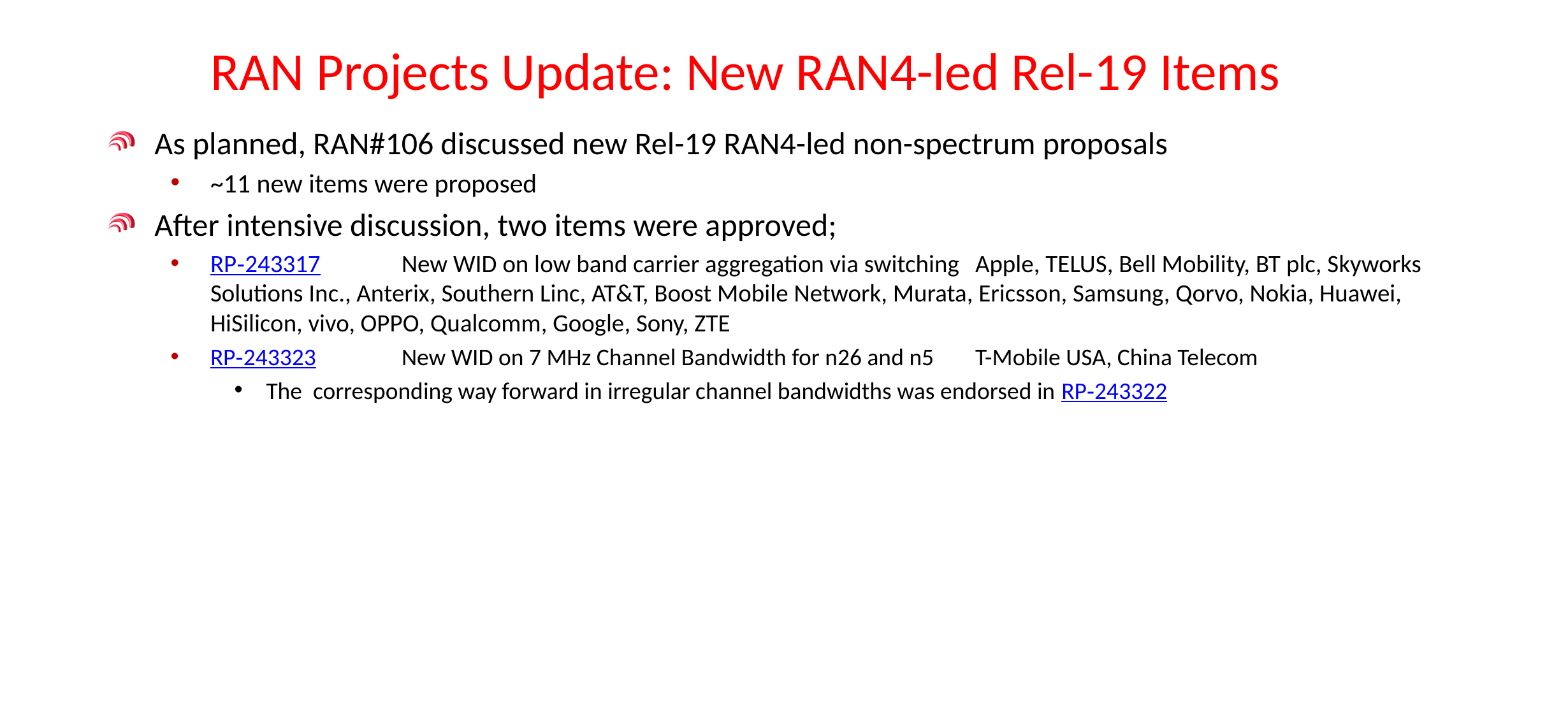

# RAN Projects Update: New RAN4-led Rel-19 Items
As planned, RAN#106 discussed new Rel-19 RAN4-led non-spectrum proposals
~11 new items were proposed
After intensive discussion, two items were approved;
RP‑243317	New WID on low band carrier aggregation via switching	Apple, TELUS, Bell Mobility, BT plc, Skyworks Solutions Inc., Anterix, Southern Linc, AT&T, Boost Mobile Network, Murata, Ericsson, Samsung, Qorvo, Nokia, Huawei, HiSilicon, vivo, OPPO, Qualcomm, Google, Sony, ZTE
RP‑243323	New WID on 7 MHz Channel Bandwidth for n26 and n5	T-Mobile USA, China Telecom
The  corresponding way forward in irregular channel bandwidths was endorsed in RP‑243322